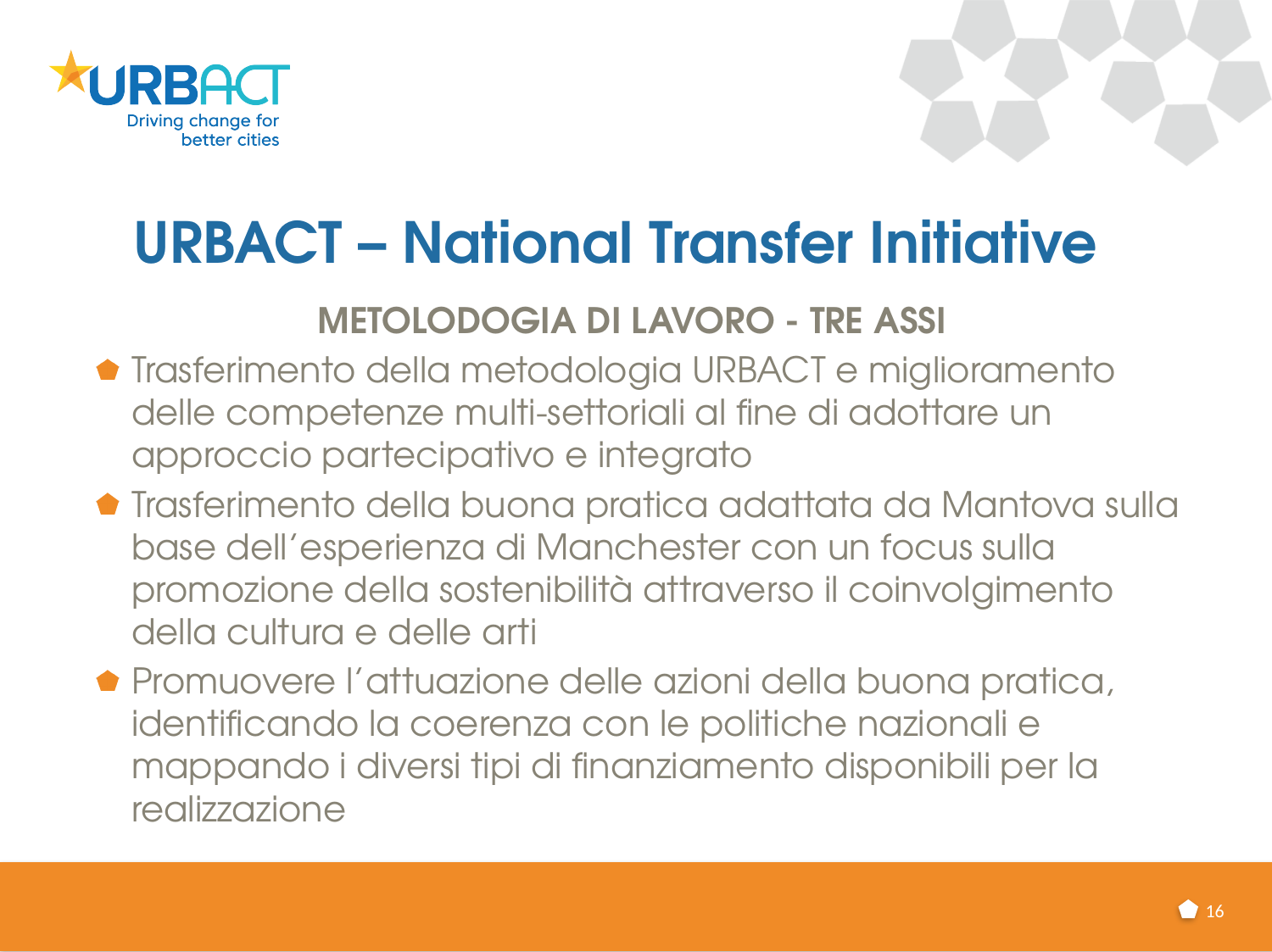

URBACT – National Transfer Initiative

METOLODOGIA DI LAVORO - TRE ASSI
Trasferimento della metodologia URBACT e miglioramento delle competenze multi-settoriali al fine di adottare un approccio partecipativo e integrato
Trasferimento della buona pratica adattata da Mantova sulla base dell’esperienza di Manchester con un focus sulla promozione della sostenibilità attraverso il coinvolgimento della cultura e delle arti
Promuovere l’attuazione delle azioni della buona pratica, identificando la coerenza con le politiche nazionali e mappando i diversi tipi di finanziamento disponibili per la realizzazione
16